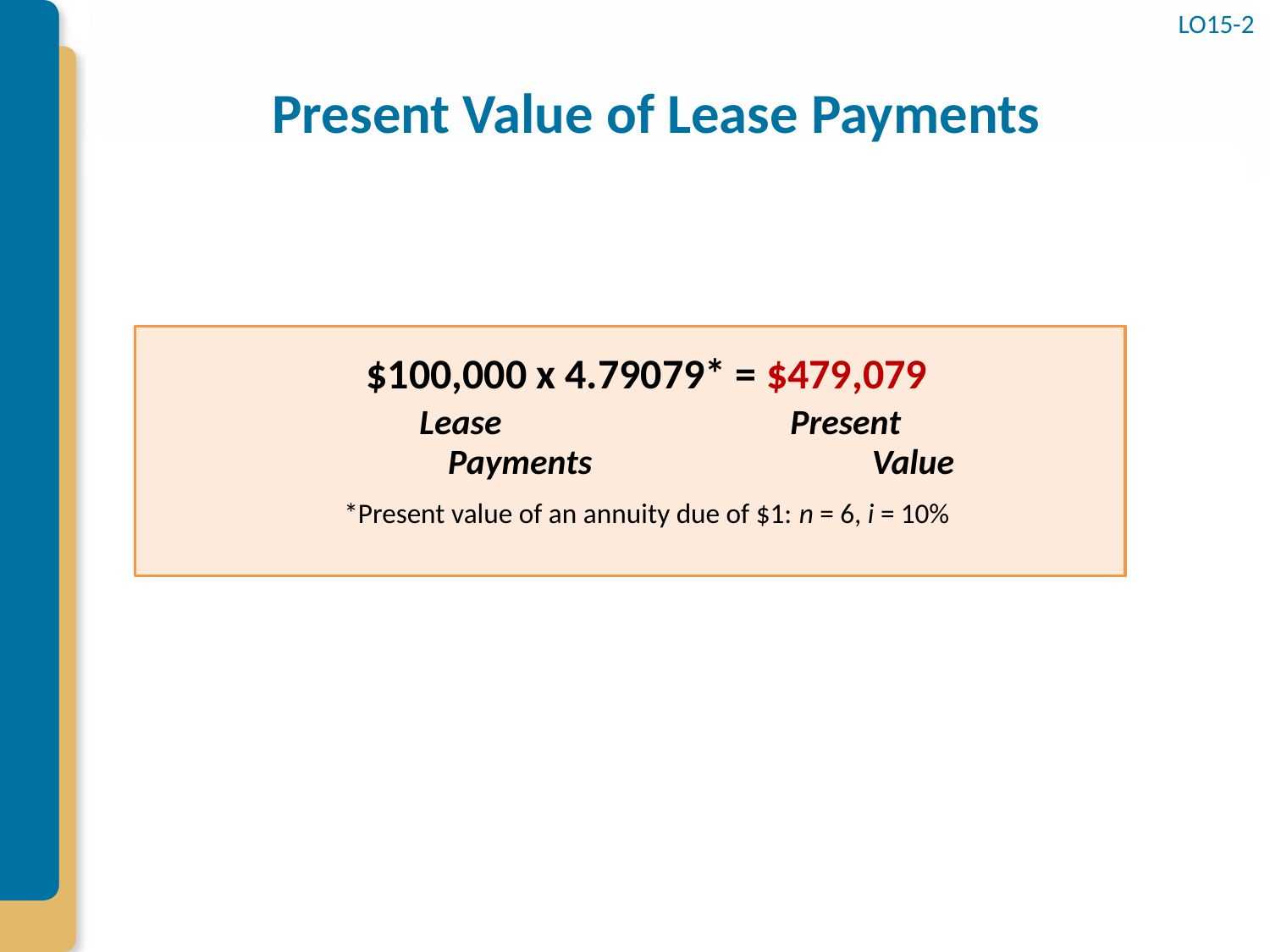

LO15-2
# Present Value of Lease Payments

$100,000 x 4.79079* = $479,079
	  Lease 	Present
	Payments	 Value
*Present value of an annuity due of $1: n = 6, i = 10%